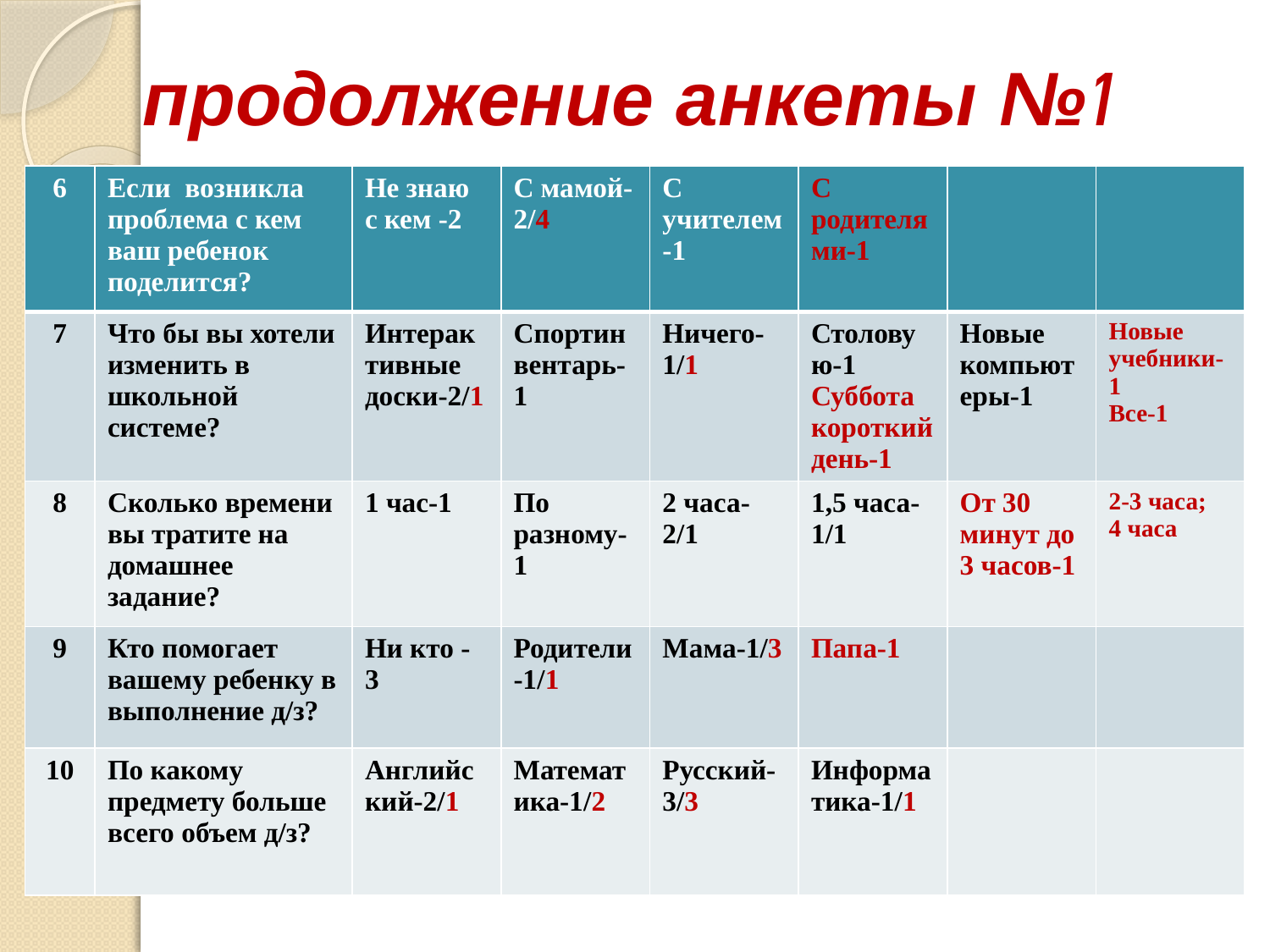

# продолжение анкеты №1
| 6 | Если возникла проблема с кем ваш ребенок поделится? | Не знаю с кем -2 | С мамой-2/4 | С учителем-1 | С родителями-1 |  |  |
| --- | --- | --- | --- | --- | --- | --- | --- |
| 7 | Что бы вы хотели изменить в школьной системе? | Интерактивные доски-2/1 | Спортинвентарь-1 | Ничего-1/1 | Столовую-1 Суббота короткий день-1 | Новые компьютеры-1 | Новые учебники-1 Все-1 |
| 8 | Сколько времени вы тратите на домашнее задание? | 1 час-1 | По разному-1 | 2 часа-2/1 | 1,5 часа-1/1 | От 30 минут до 3 часов-1 | 2-3 часа; 4 часа |
| 9 | Кто помогает вашему ребенку в выполнение д/з? | Ни кто - 3 | Родители-1/1 | Мама-1/3 | Папа-1 |  |  |
| 10 | По какому предмету больше всего объем д/з? | Английский-2/1 | Математика-1/2 | Русский-3/3 | Информатика-1/1 |  |  |